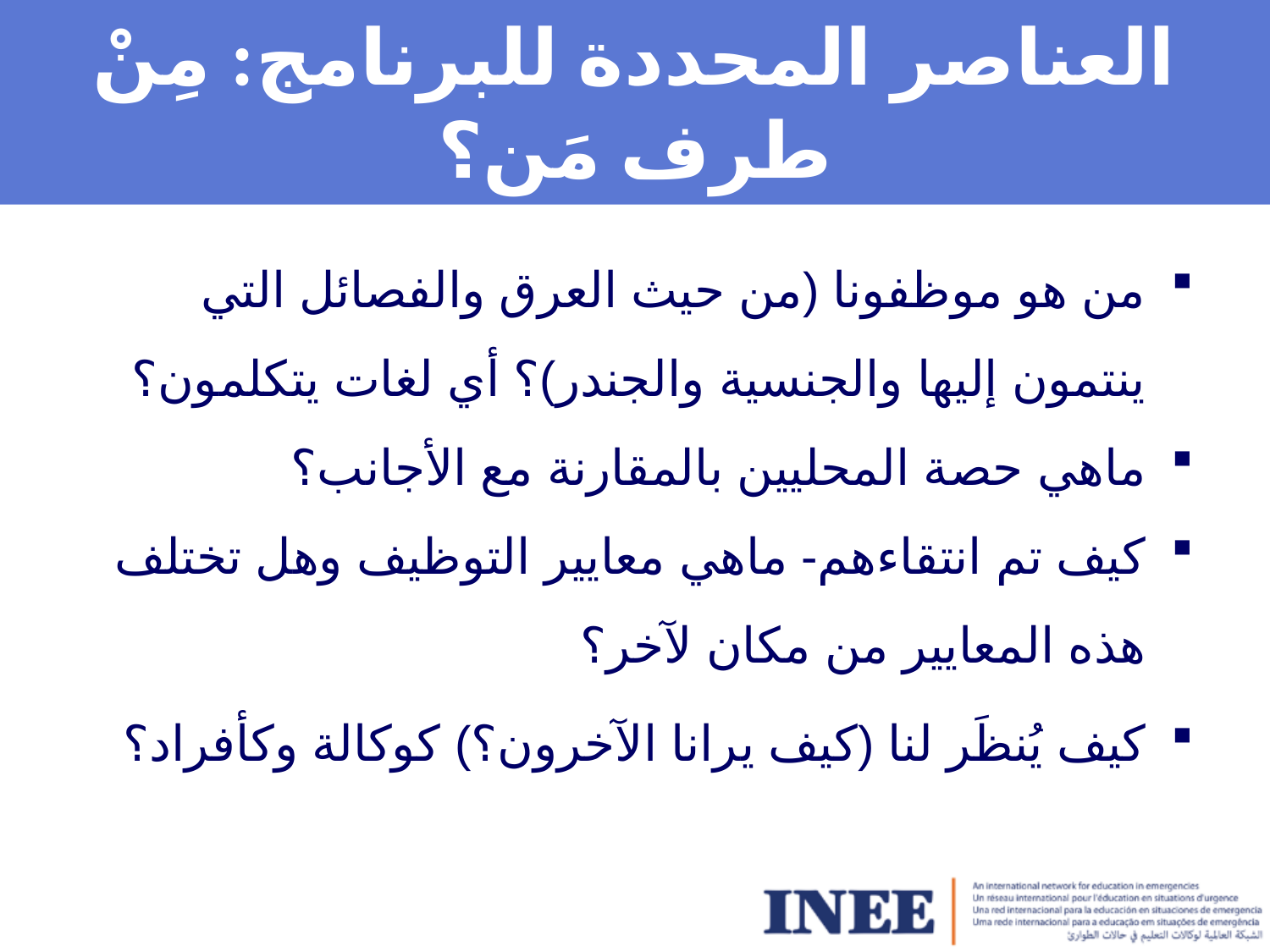

# العناصر المحددة للبرنامج: مِنْ طرف مَن؟
من هو موظفونا (من حيث العرق والفصائل التي ينتمون إليها والجنسية والجندر)؟ أي لغات يتكلمون؟
ماهي حصة المحليين بالمقارنة مع الأجانب؟
كيف تم انتقاءهم- ماهي معايير التوظيف وهل تختلف هذه المعايير من مكان لآخر؟
كيف يُنظَر لنا (كيف يرانا الآخرون؟) كوكالة وكأفراد؟